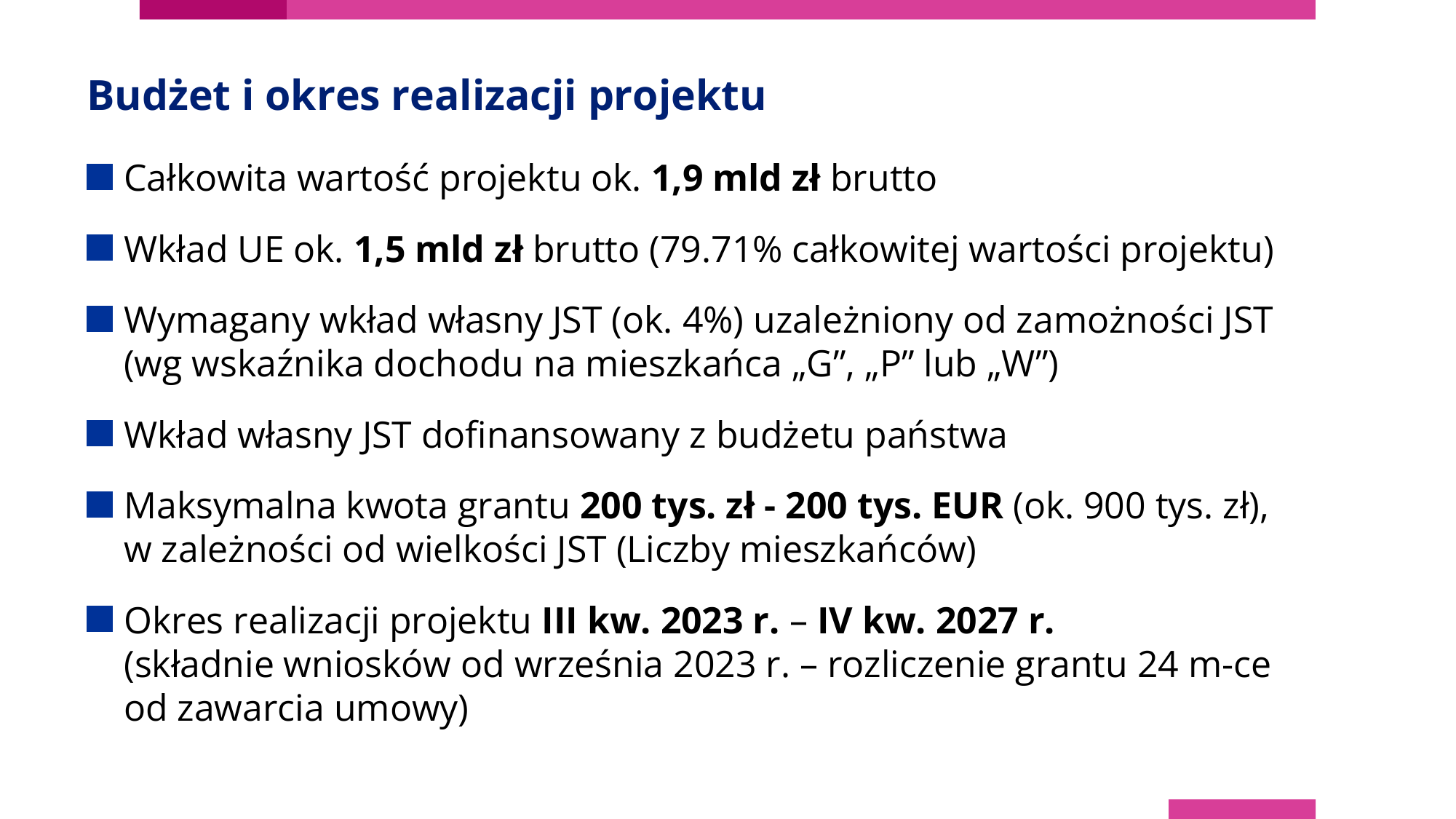

# Budżet i okres realizacji projektu
 Całkowita wartość projektu ok. 1,9 mld zł brutto
 Wkład UE ok. 1,5 mld zł brutto (79.71% całkowitej wartości projektu)
 Wymagany wkład własny JST (ok. 4%) uzależniony od zamożności JST
 (wg wskaźnika dochodu na mieszkańca „G”, „P” lub „W”)
 Wkład własny JST dofinansowany z budżetu państwa
 Maksymalna kwota grantu 200 tys. zł - 200 tys. EUR (ok. 900 tys. zł),
 w zależności od wielkości JST (Liczby mieszkańców)
 Okres realizacji projektu III kw. 2023 r. – IV kw. 2027 r.
 (składnie wniosków od września 2023 r. – rozliczenie grantu 24 m-ce
 od zawarcia umowy)